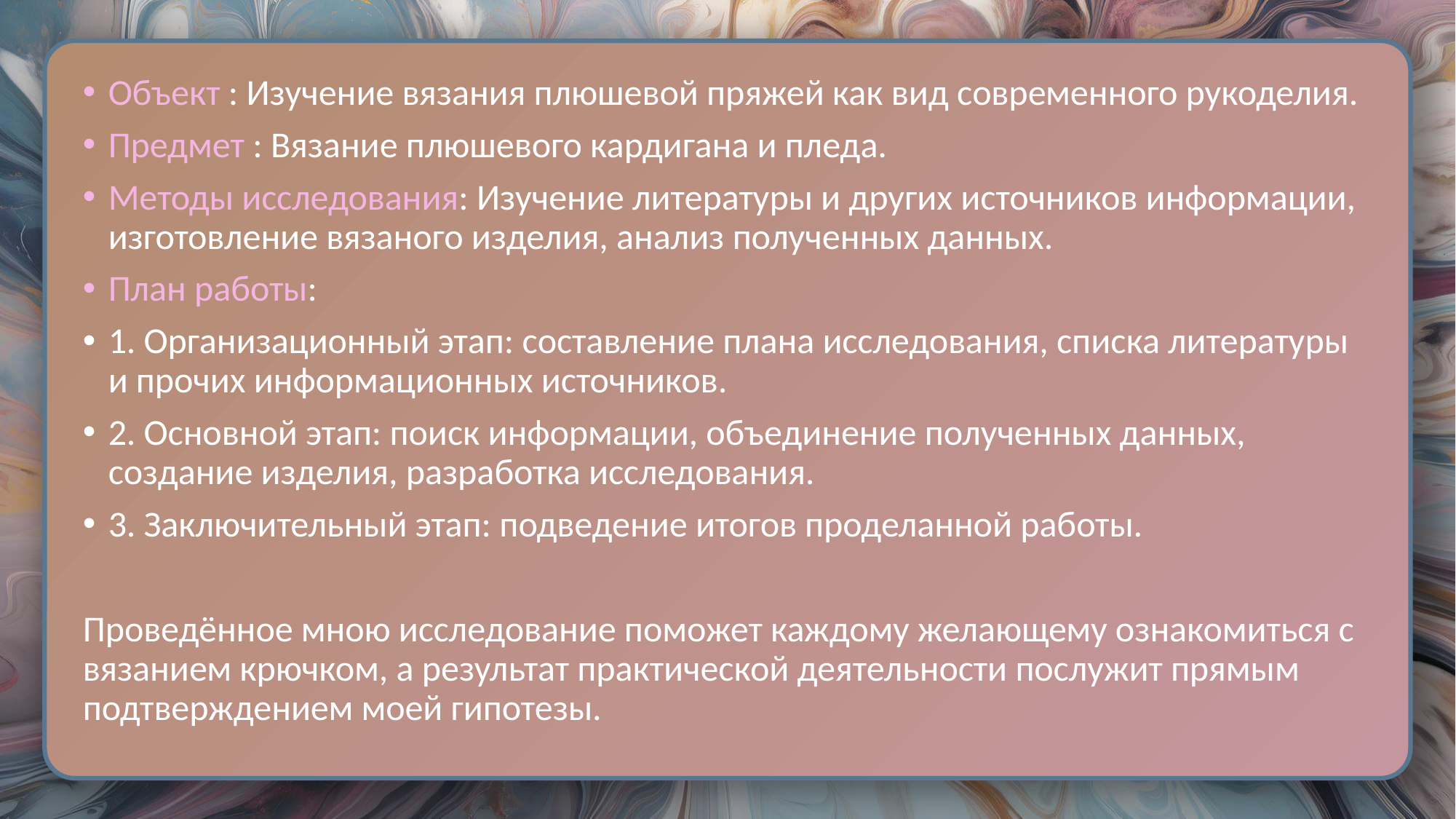

Объект : Изучение вязания плюшевой пряжей как вид современного рукоделия.
Предмет : Вязание плюшевого кардигана и пледа.
Методы исследования: Изучение литературы и других источников информации, изготовление вязаного изделия, анализ полученных данных.
План работы:
1. Организационный этап: составление плана исследования, списка литературы и прочих информационных источников.
2. Основной этап: поиск информации, объединение полученных данных, создание изделия, разработка исследования.
3. Заключительный этап: подведение итогов проделанной работы.

Проведённое мною исследование поможет каждому желающему ознакомиться с вязанием крючком, а результат практической деятельности послужит прямым подтверждением моей гипотезы.